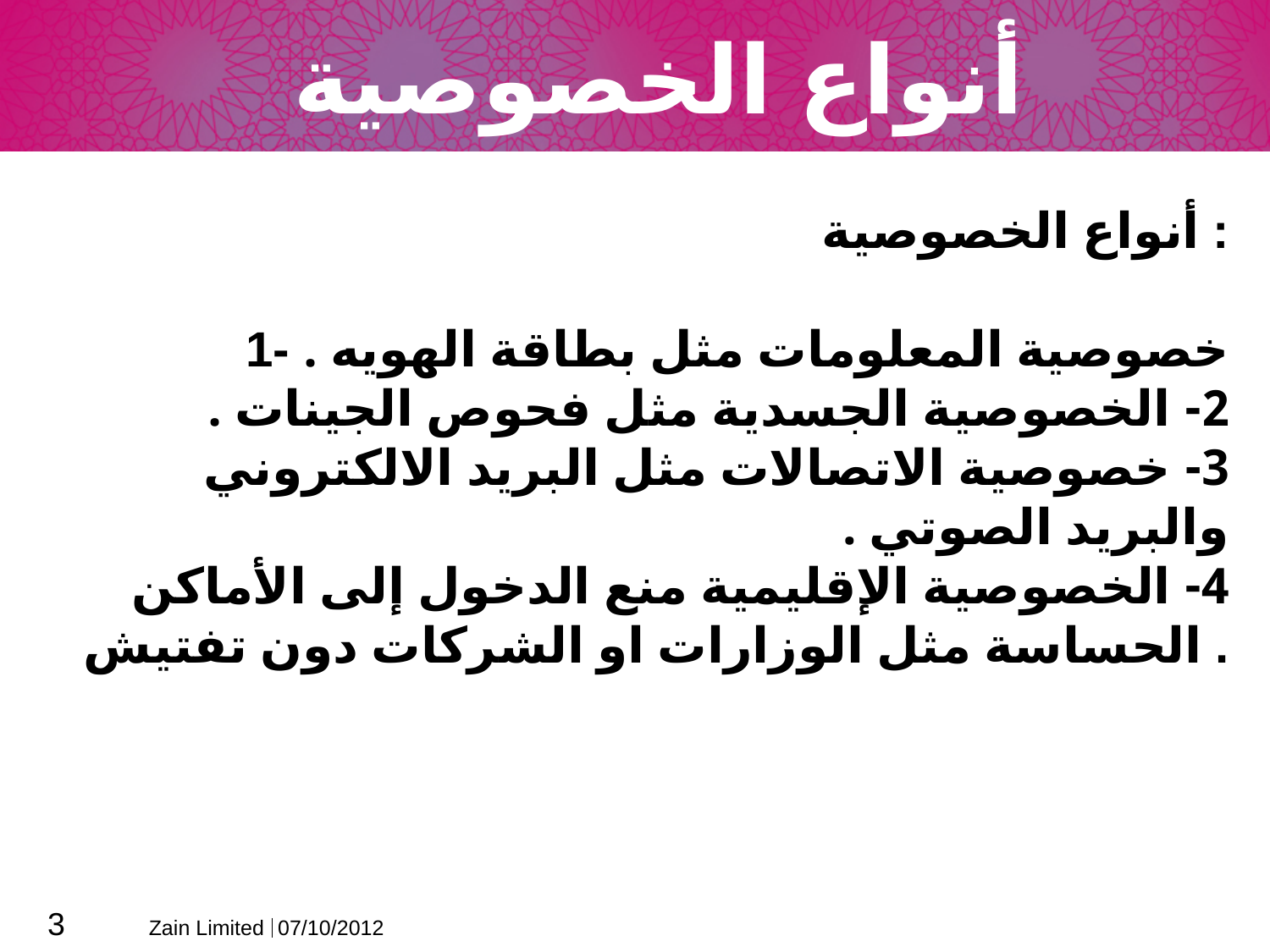

# أنواع الخصوصية
أنواع الخصوصية :
 1- خصوصية المعلومات مثل بطاقة الهويه .
2- الخصوصية الجسدية مثل فحوص الجينات .
3- خصوصية الاتصالات مثل البريد الالكتروني والبريد الصوتي .
4- الخصوصية الإقليمية منع الدخول إلى الأماكن الحساسة مثل الوزارات او الشركات دون تفتيش .
3
Zain Limited
07/10/2012